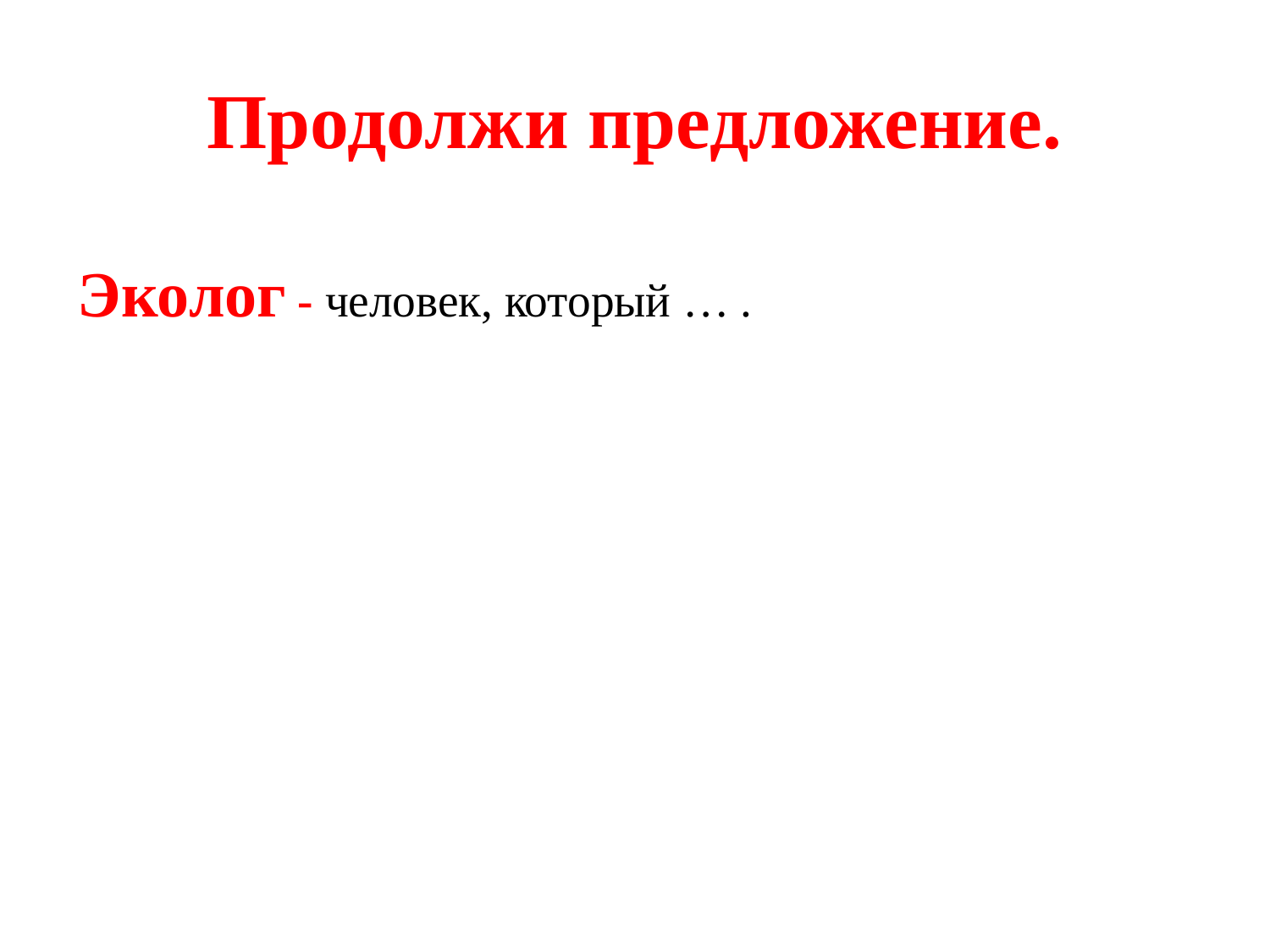

# Продолжи предложение.
Эколог - человек, который … .